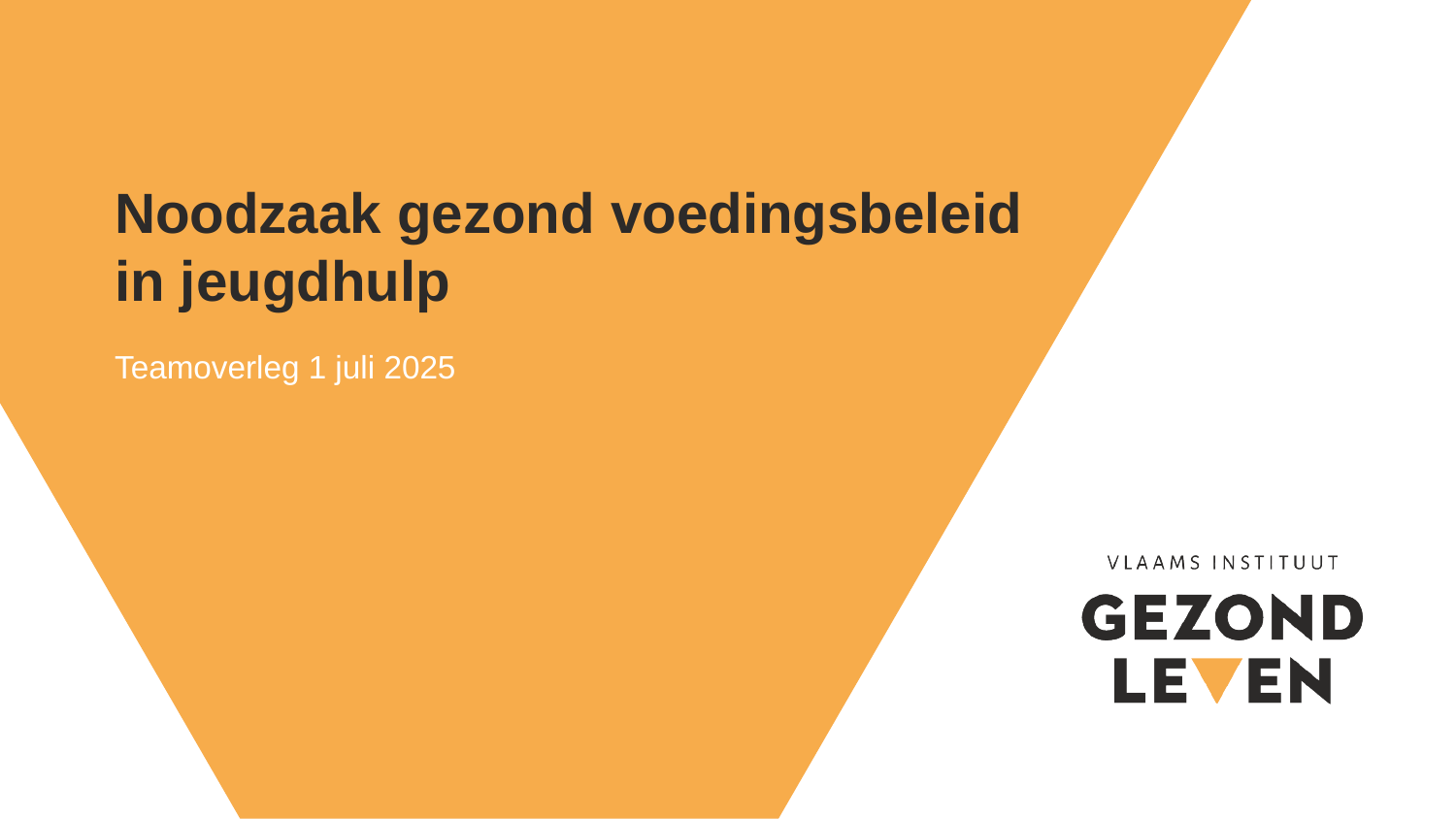

Noodzaak gezond voedingsbeleid in jeugdhulp
#
Teamoverleg 1 juli 2025